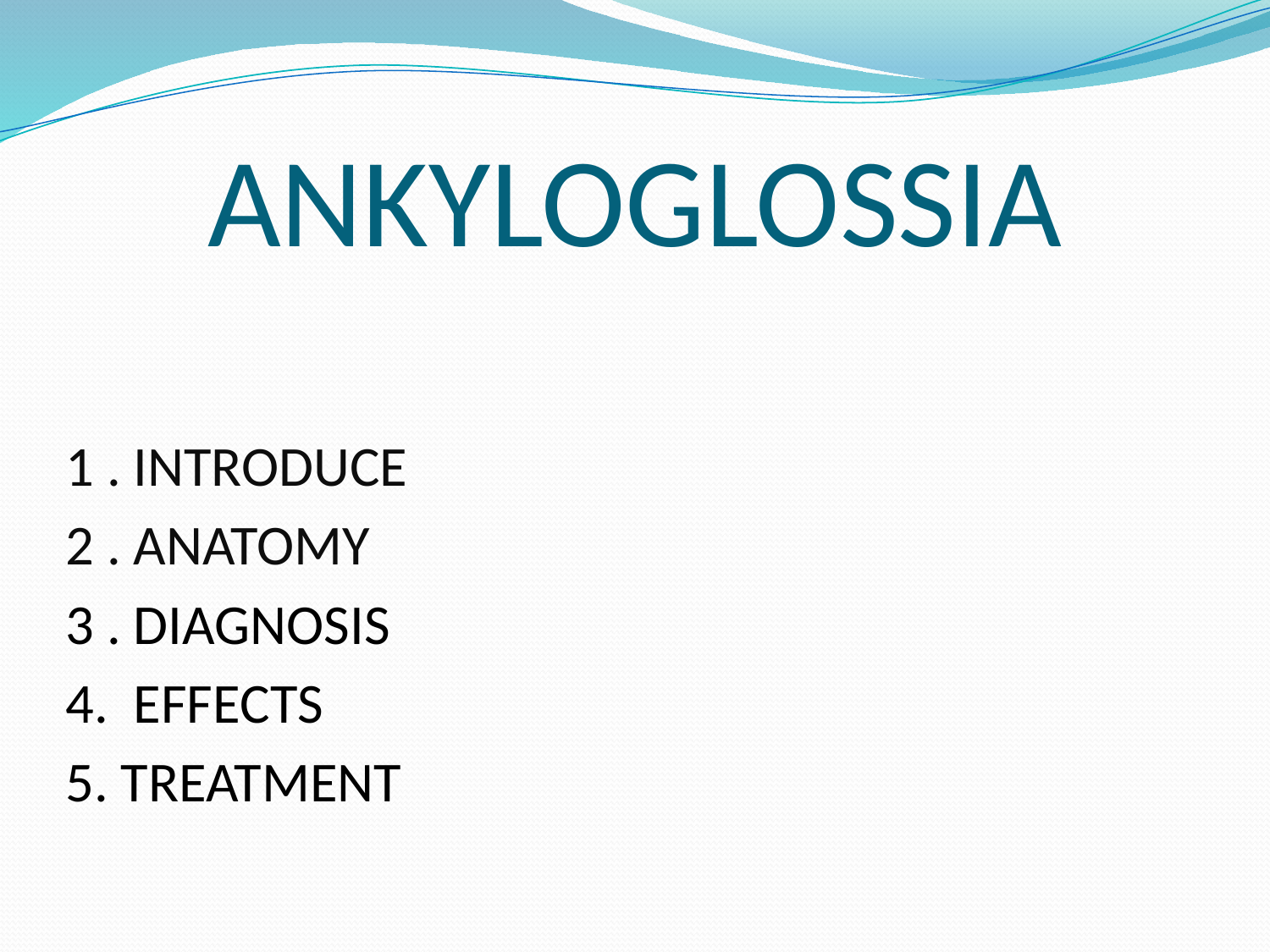

# ANKYLOGLOSSIA
1 . INTRODUCE
2 . ANATOMY
3 . DIAGNOSIS
4.  EFFECTS
5. TREATMENT